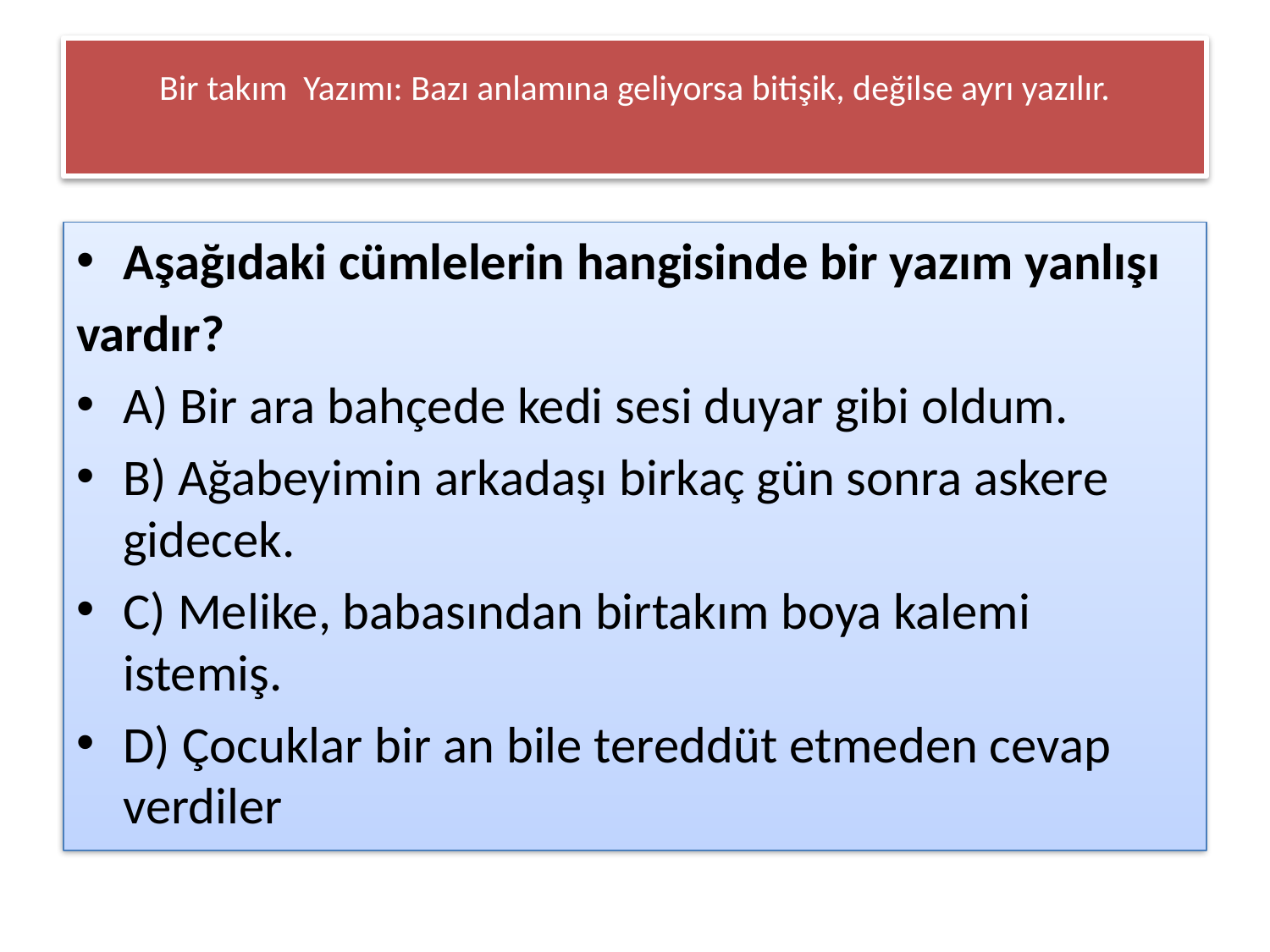

# Bir takım  Yazımı: Bazı anlamına geliyorsa bitişik, değilse ayrı yazılır.
Aşağıdaki cümlelerin hangisinde bir yazım yanlışı
vardır?
A) Bir ara bahçede kedi sesi duyar gibi oldum.
B) Ağabeyimin arkadaşı birkaç gün sonra askere gidecek.
C) Melike, babasından birtakım boya kalemi istemiş.
D) Çocuklar bir an bile tereddüt etmeden cevap verdiler